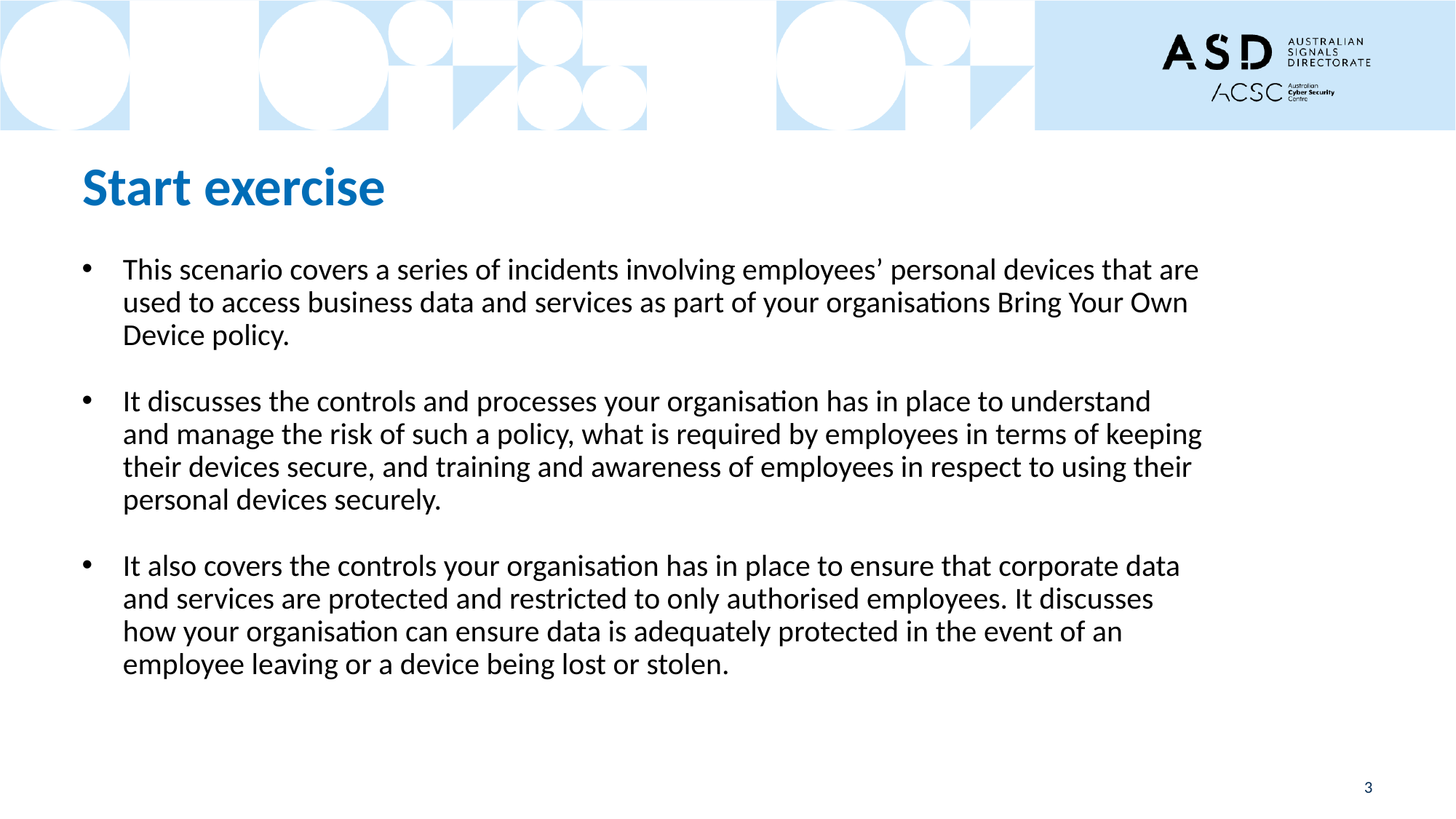

# Start exercise
This scenario covers a series of incidents involving employees’ personal devices that are used to access business data and services as part of your organisations Bring Your Own Device policy.
It discusses the controls and processes your organisation has in place to understand and manage the risk of such a policy, what is required by employees in terms of keeping their devices secure, and training and awareness of employees in respect to using their personal devices securely.
It also covers the controls your organisation has in place to ensure that corporate data and services are protected and restricted to only authorised employees. It discusses how your organisation can ensure data is adequately protected in the event of an employee leaving or a device being lost or stolen.
3